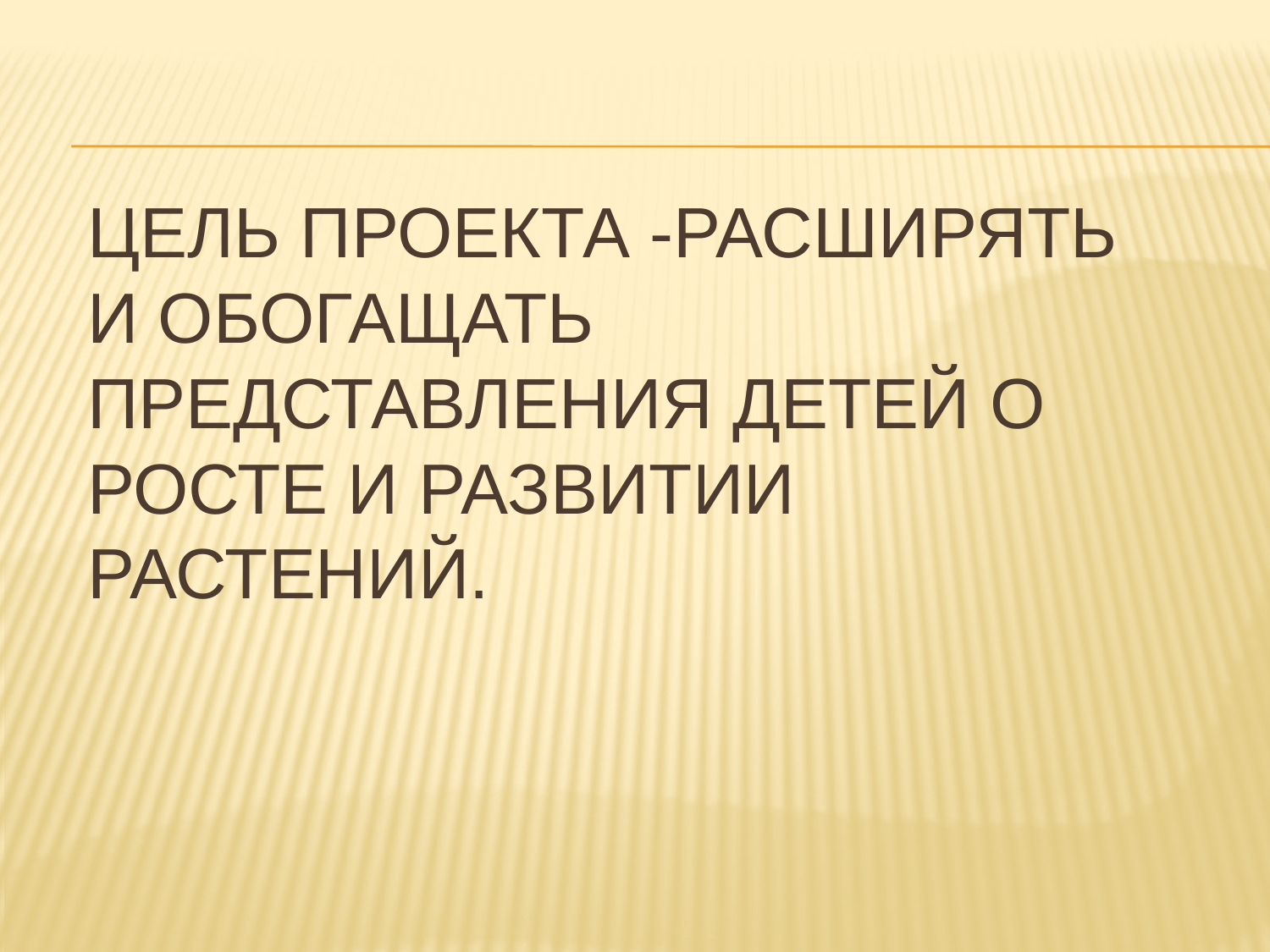

# Цель проекта -расширять и обогащать представления детей о росте и развитии растений.